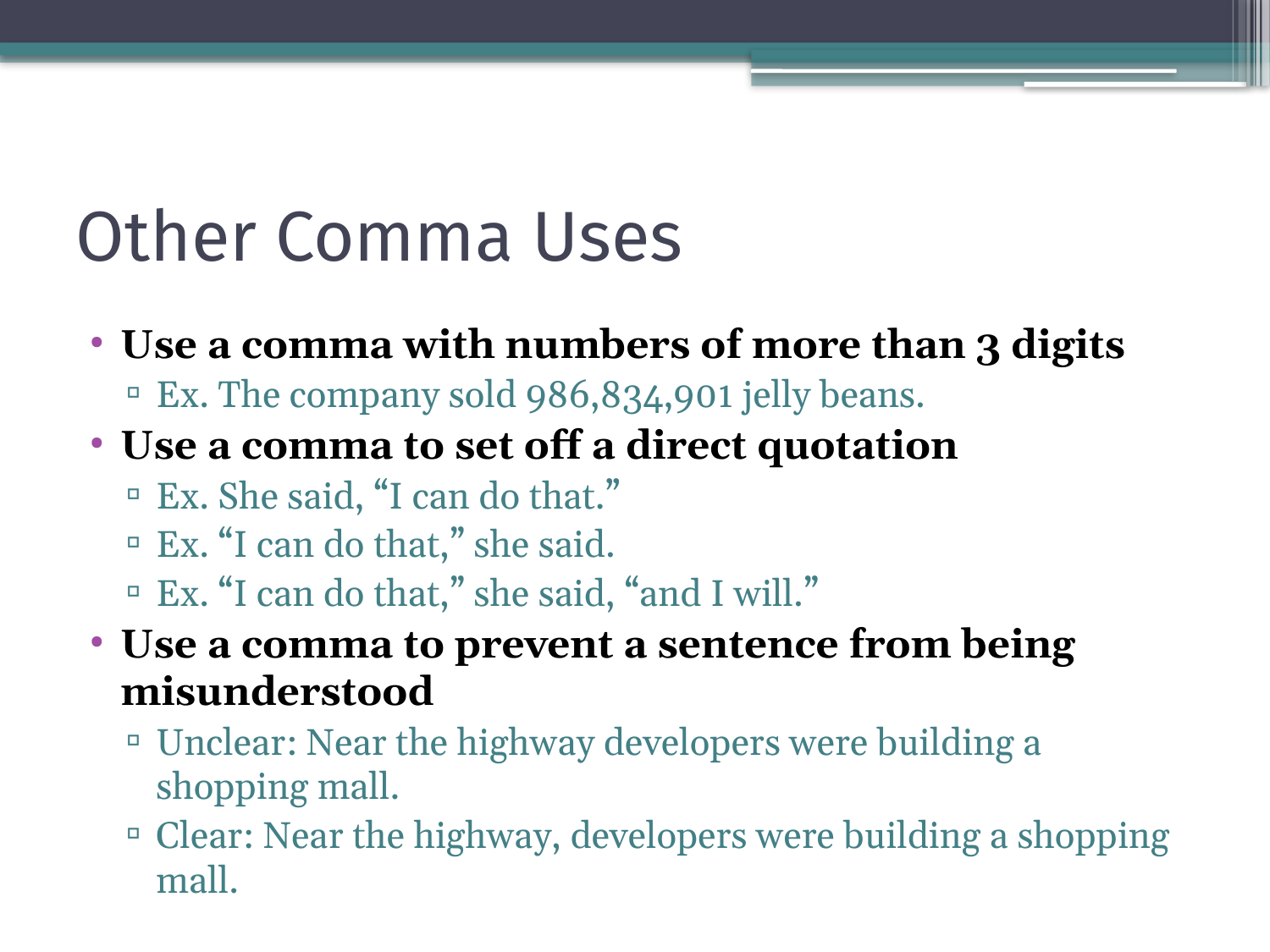

# Other Comma Uses
Use a comma with numbers of more than 3 digits
Ex. The company sold 986,834,901 jelly beans.
Use a comma to set off a direct quotation
Ex. She said, “I can do that.”
Ex. “I can do that,” she said.
Ex. “I can do that,” she said, “and I will.”
Use a comma to prevent a sentence from being misunderstood
Unclear: Near the highway developers were building a shopping mall.
Clear: Near the highway, developers were building a shopping mall.